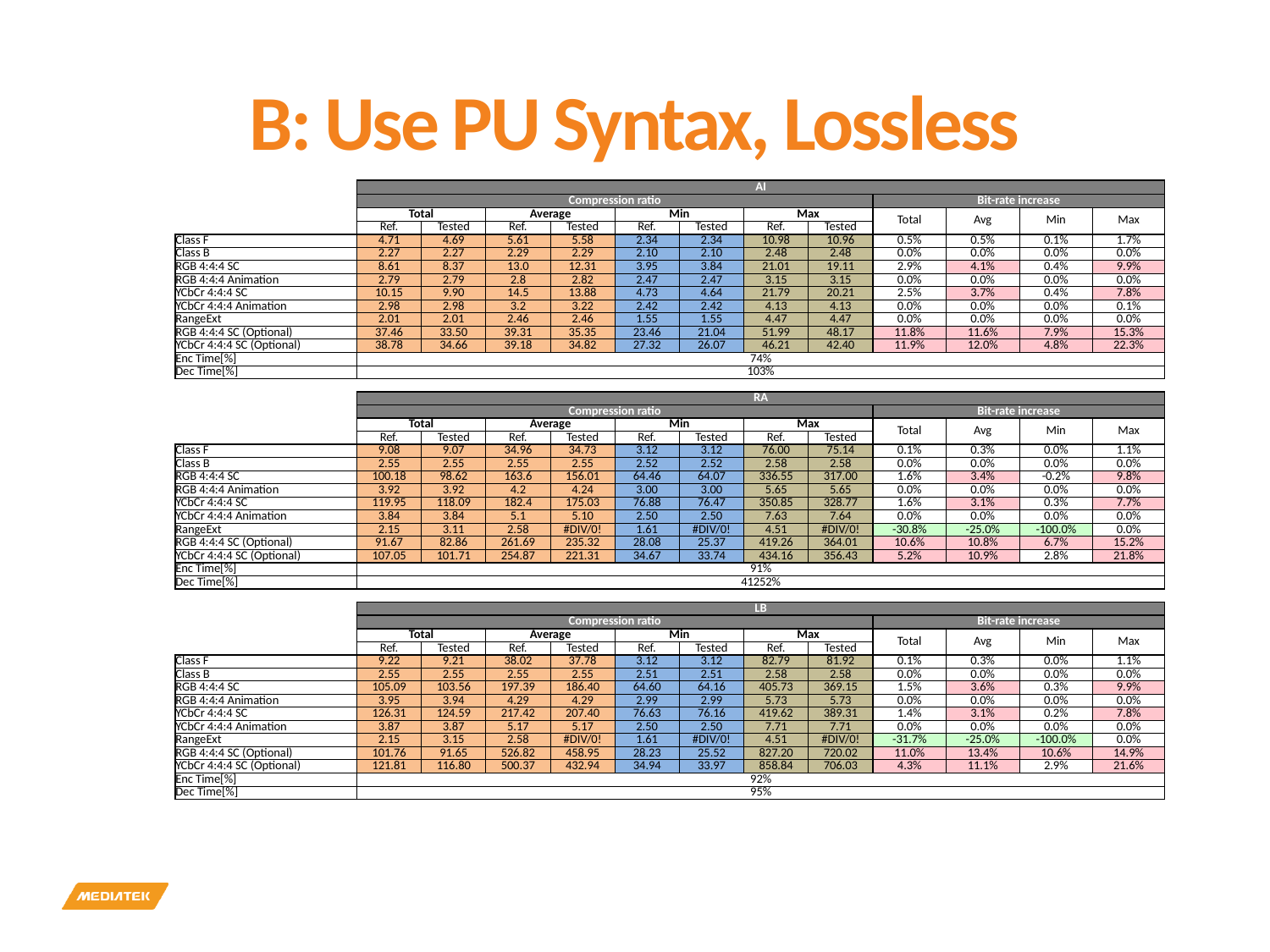

# B: Use PU Syntax, Lossless
|  | AI |  |  |  |  |  |  |  |  |  |  |  |
| --- | --- | --- | --- | --- | --- | --- | --- | --- | --- | --- | --- | --- |
|  | Compression ratio |  |  |  |  |  |  |  | Bit-rate increase |  |  |  |
|  | Total |  | Average |  | Min |  | Max |  | Total | Avg | Min | Max |
|  | Ref. | Tested | Ref. | Tested | Ref. | Tested | Ref. | Tested |  |  |  |  |
| Class F | 4.71 | 4.69 | 5.61 | 5.58 | 2.34 | 2.34 | 10.98 | 10.96 | 0.5% | 0.5% | 0.1% | 1.7% |
| Class B | 2.27 | 2.27 | 2.29 | 2.29 | 2.10 | 2.10 | 2.48 | 2.48 | 0.0% | 0.0% | 0.0% | 0.0% |
| RGB 4:4:4 SC | 8.61 | 8.37 | 13.0 | 12.31 | 3.95 | 3.84 | 21.01 | 19.11 | 2.9% | 4.1% | 0.4% | 9.9% |
| RGB 4:4:4 Animation | 2.79 | 2.79 | 2.8 | 2.82 | 2.47 | 2.47 | 3.15 | 3.15 | 0.0% | 0.0% | 0.0% | 0.0% |
| YCbCr 4:4:4 SC | 10.15 | 9.90 | 14.5 | 13.88 | 4.73 | 4.64 | 21.79 | 20.21 | 2.5% | 3.7% | 0.4% | 7.8% |
| YCbCr 4:4:4 Animation | 2.98 | 2.98 | 3.2 | 3.22 | 2.42 | 2.42 | 4.13 | 4.13 | 0.0% | 0.0% | 0.0% | 0.1% |
| RangeExt | 2.01 | 2.01 | 2.46 | 2.46 | 1.55 | 1.55 | 4.47 | 4.47 | 0.0% | 0.0% | 0.0% | 0.0% |
| RGB 4:4:4 SC (Optional) | 37.46 | 33.50 | 39.31 | 35.35 | 23.46 | 21.04 | 51.99 | 48.17 | 11.8% | 11.6% | 7.9% | 15.3% |
| YCbCr 4:4:4 SC (Optional) | 38.78 | 34.66 | 39.18 | 34.82 | 27.32 | 26.07 | 46.21 | 42.40 | 11.9% | 12.0% | 4.8% | 22.3% |
| Enc Time[%] | 74% |  |  |  |  |  |  |  |  |  |  |  |
| Dec Time[%] | 103% |  |  |  |  |  |  |  |  |  |  |  |
|  |  |  |  |  |  |  |  |  |  |  |  |  |
|  | RA |  |  |  |  |  |  |  |  |  |  |  |
|  | Compression ratio |  |  |  |  |  |  |  | Bit-rate increase |  |  |  |
|  | Total |  | Average |  | Min |  | Max |  | Total | Avg | Min | Max |
|  | Ref. | Tested | Ref. | Tested | Ref. | Tested | Ref. | Tested |  |  |  |  |
| Class F | 9.08 | 9.07 | 34.96 | 34.73 | 3.12 | 3.12 | 76.00 | 75.14 | 0.1% | 0.3% | 0.0% | 1.1% |
| Class B | 2.55 | 2.55 | 2.55 | 2.55 | 2.52 | 2.52 | 2.58 | 2.58 | 0.0% | 0.0% | 0.0% | 0.0% |
| RGB 4:4:4 SC | 100.18 | 98.62 | 163.6 | 156.01 | 64.46 | 64.07 | 336.55 | 317.00 | 1.6% | 3.4% | -0.2% | 9.8% |
| RGB 4:4:4 Animation | 3.92 | 3.92 | 4.2 | 4.24 | 3.00 | 3.00 | 5.65 | 5.65 | 0.0% | 0.0% | 0.0% | 0.0% |
| YCbCr 4:4:4 SC | 119.95 | 118.09 | 182.4 | 175.03 | 76.88 | 76.47 | 350.85 | 328.77 | 1.6% | 3.1% | 0.3% | 7.7% |
| YCbCr 4:4:4 Animation | 3.84 | 3.84 | 5.1 | 5.10 | 2.50 | 2.50 | 7.63 | 7.64 | 0.0% | 0.0% | 0.0% | 0.0% |
| RangeExt | 2.15 | 3.11 | 2.58 | #DIV/0! | 1.61 | #DIV/0! | 4.51 | #DIV/0! | -30.8% | -25.0% | -100.0% | 0.0% |
| RGB 4:4:4 SC (Optional) | 91.67 | 82.86 | 261.69 | 235.32 | 28.08 | 25.37 | 419.26 | 364.01 | 10.6% | 10.8% | 6.7% | 15.2% |
| YCbCr 4:4:4 SC (Optional) | 107.05 | 101.71 | 254.87 | 221.31 | 34.67 | 33.74 | 434.16 | 356.43 | 5.2% | 10.9% | 2.8% | 21.8% |
| Enc Time[%] | 91% |  |  |  |  |  |  |  |  |  |  |  |
| Dec Time[%] | 41252% |  |  |  |  |  |  |  |  |  |  |  |
|  |  |  |  |  |  |  |  |  |  |  |  |  |
|  | LB |  |  |  |  |  |  |  |  |  |  |  |
|  | Compression ratio |  |  |  |  |  |  |  | Bit-rate increase |  |  |  |
|  | Total |  | Average |  | Min |  | Max |  | Total | Avg | Min | Max |
|  | Ref. | Tested | Ref. | Tested | Ref. | Tested | Ref. | Tested |  |  |  |  |
| Class F | 9.22 | 9.21 | 38.02 | 37.78 | 3.12 | 3.12 | 82.79 | 81.92 | 0.1% | 0.3% | 0.0% | 1.1% |
| Class B | 2.55 | 2.55 | 2.55 | 2.55 | 2.51 | 2.51 | 2.58 | 2.58 | 0.0% | 0.0% | 0.0% | 0.0% |
| RGB 4:4:4 SC | 105.09 | 103.56 | 197.39 | 186.40 | 64.60 | 64.16 | 405.73 | 369.15 | 1.5% | 3.6% | 0.3% | 9.9% |
| RGB 4:4:4 Animation | 3.95 | 3.94 | 4.29 | 4.29 | 2.99 | 2.99 | 5.73 | 5.73 | 0.0% | 0.0% | 0.0% | 0.0% |
| YCbCr 4:4:4 SC | 126.31 | 124.59 | 217.42 | 207.40 | 76.63 | 76.16 | 419.62 | 389.31 | 1.4% | 3.1% | 0.2% | 7.8% |
| YCbCr 4:4:4 Animation | 3.87 | 3.87 | 5.17 | 5.17 | 2.50 | 2.50 | 7.71 | 7.71 | 0.0% | 0.0% | 0.0% | 0.0% |
| RangeExt | 2.15 | 3.15 | 2.58 | #DIV/0! | 1.61 | #DIV/0! | 4.51 | #DIV/0! | -31.7% | -25.0% | -100.0% | 0.0% |
| RGB 4:4:4 SC (Optional) | 101.76 | 91.65 | 526.82 | 458.95 | 28.23 | 25.52 | 827.20 | 720.02 | 11.0% | 13.4% | 10.6% | 14.9% |
| YCbCr 4:4:4 SC (Optional) | 121.81 | 116.80 | 500.37 | 432.94 | 34.94 | 33.97 | 858.84 | 706.03 | 4.3% | 11.1% | 2.9% | 21.6% |
| Enc Time[%] | 92% |  |  |  |  |  |  |  |  |  |  |  |
| Dec Time[%] | 95% |  |  |  |  |  |  |  |  |  |  |  |